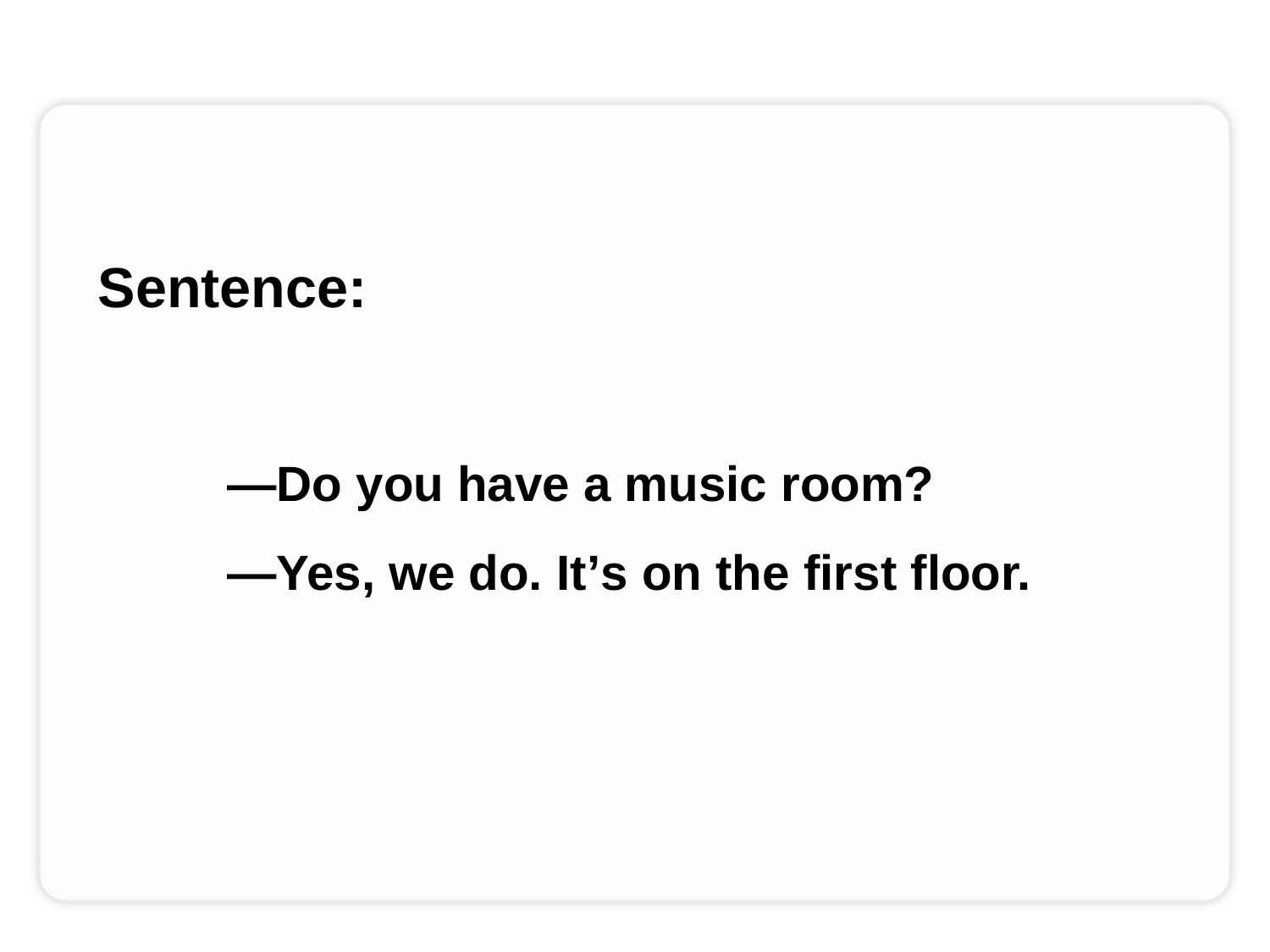

Sentence:
—Do you have a music room?
—Yes, we do. It’s on the first floor.